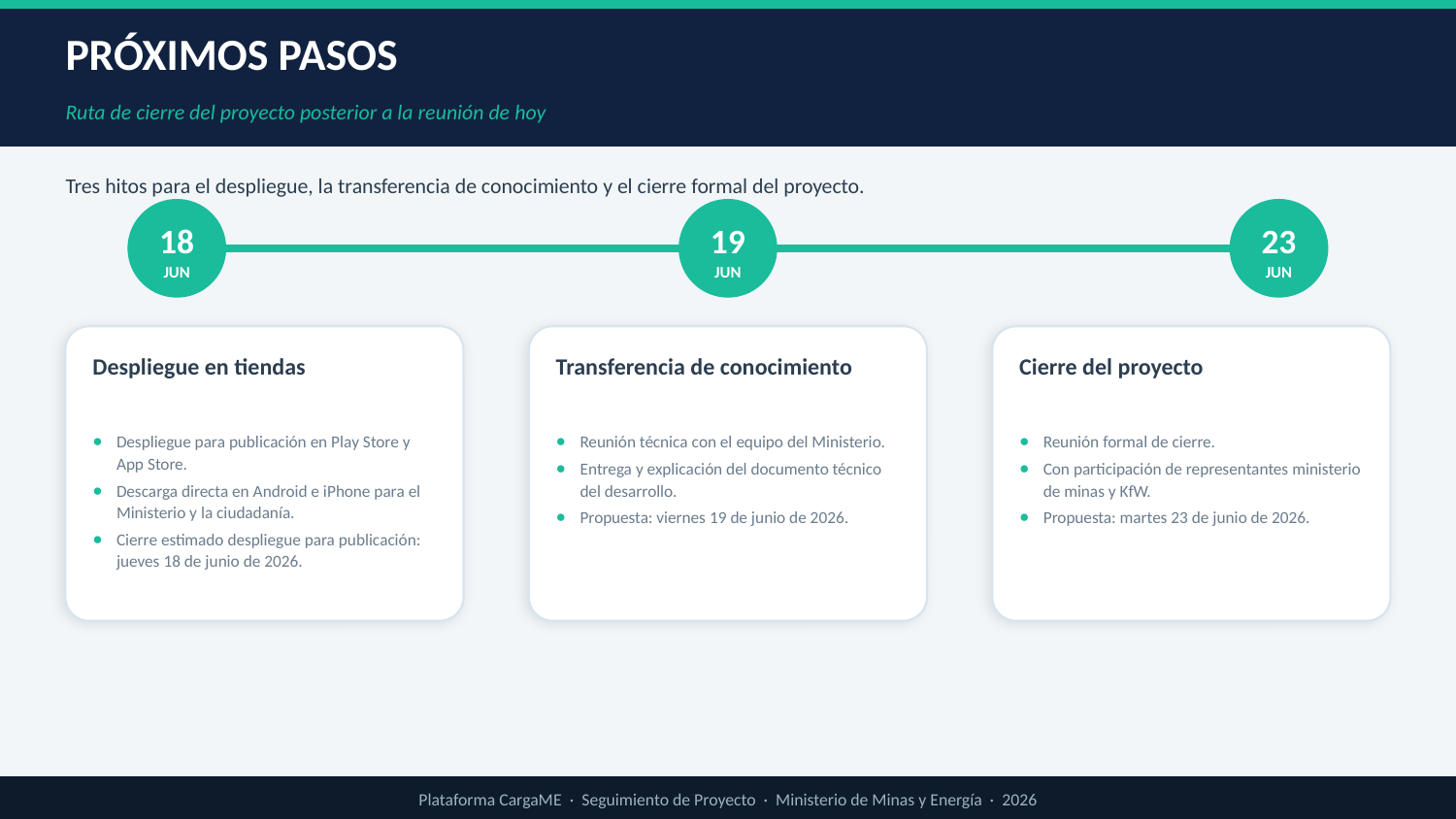

PRÓXIMOS PASOS
Ruta de cierre del proyecto posterior a la reunión de hoy
Tres hitos para el despliegue, la transferencia de conocimiento y el cierre formal del proyecto.

18
JUN
19
JUN
23
JUN

Despliegue en tiendas
Transferencia de conocimiento
Cierre del proyecto
Despliegue para publicación en Play Store y App Store.
Descarga directa en Android e iPhone para el Ministerio y la ciudadanía.
Cierre estimado despliegue para publicación: jueves 18 de junio de 2026.
Reunión técnica con el equipo del Ministerio.
Entrega y explicación del documento técnico del desarrollo.
Propuesta: viernes 19 de junio de 2026.
Reunión formal de cierre.
Con participación de representantes ministerio de minas y KfW.
Propuesta: martes 23 de junio de 2026.

Plataforma CargaME  ·  Seguimiento de Proyecto  ·  Ministerio de Minas y Energía  ·  2026